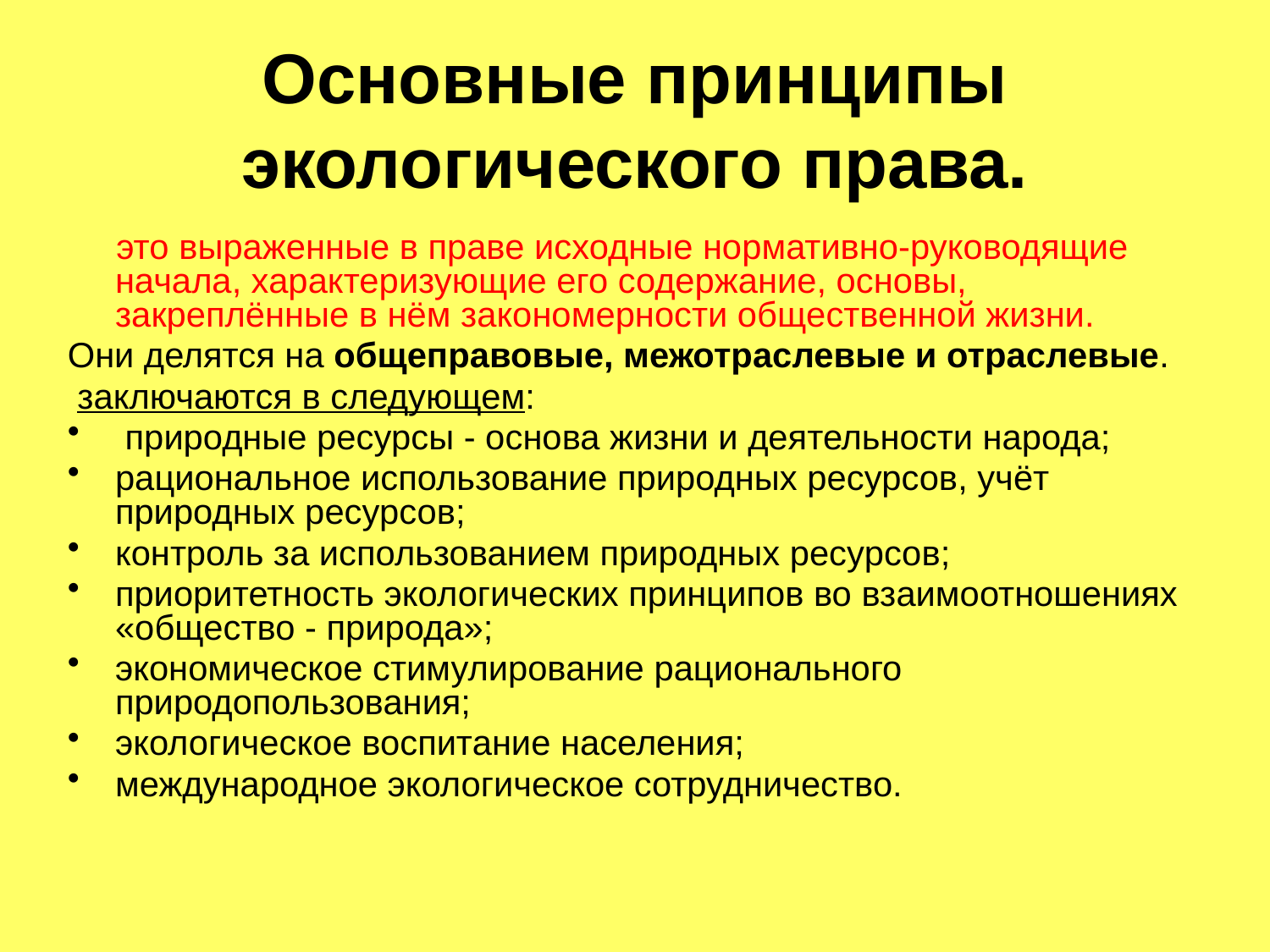

# Основные принципы экологического права.
     это выраженные в праве исходные нормативно-руководящие начала, характеризующие его содержание, основы, закреплённые в нём закономерности общественной жизни.
Они делятся на общеправовые, межотраслевые и отраслевые.
 заключаются в следующем:
 природные ресурсы - основа жизни и деятельности народа;
рациональное использование природных ресурсов, учёт природных ресурсов;
контроль за использованием природных ресурсов;
приоритетность экологических принципов во взаимоотношениях «общество - природа»;
экономическое стимулирование рационального природопользования;
экологическое воспитание населения;
международное экологическое сотрудничество.